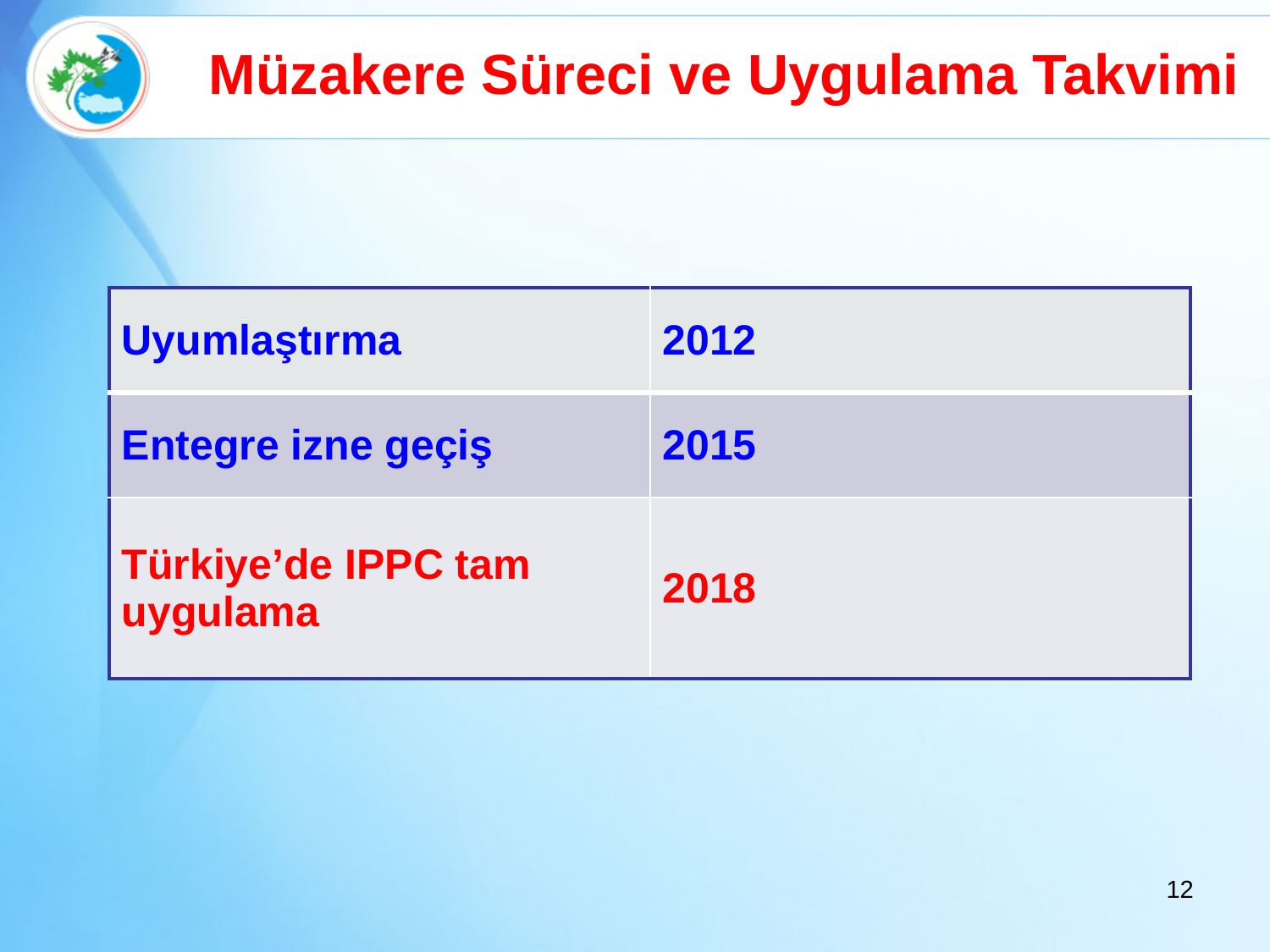

# Müzakere Süreci ve Uygulama Takvimi
| Uyumlaştırma | 2012 |
| --- | --- |
| Entegre izne geçiş | 2015 |
| Türkiye’de IPPC tam uygulama | 2018 |
12